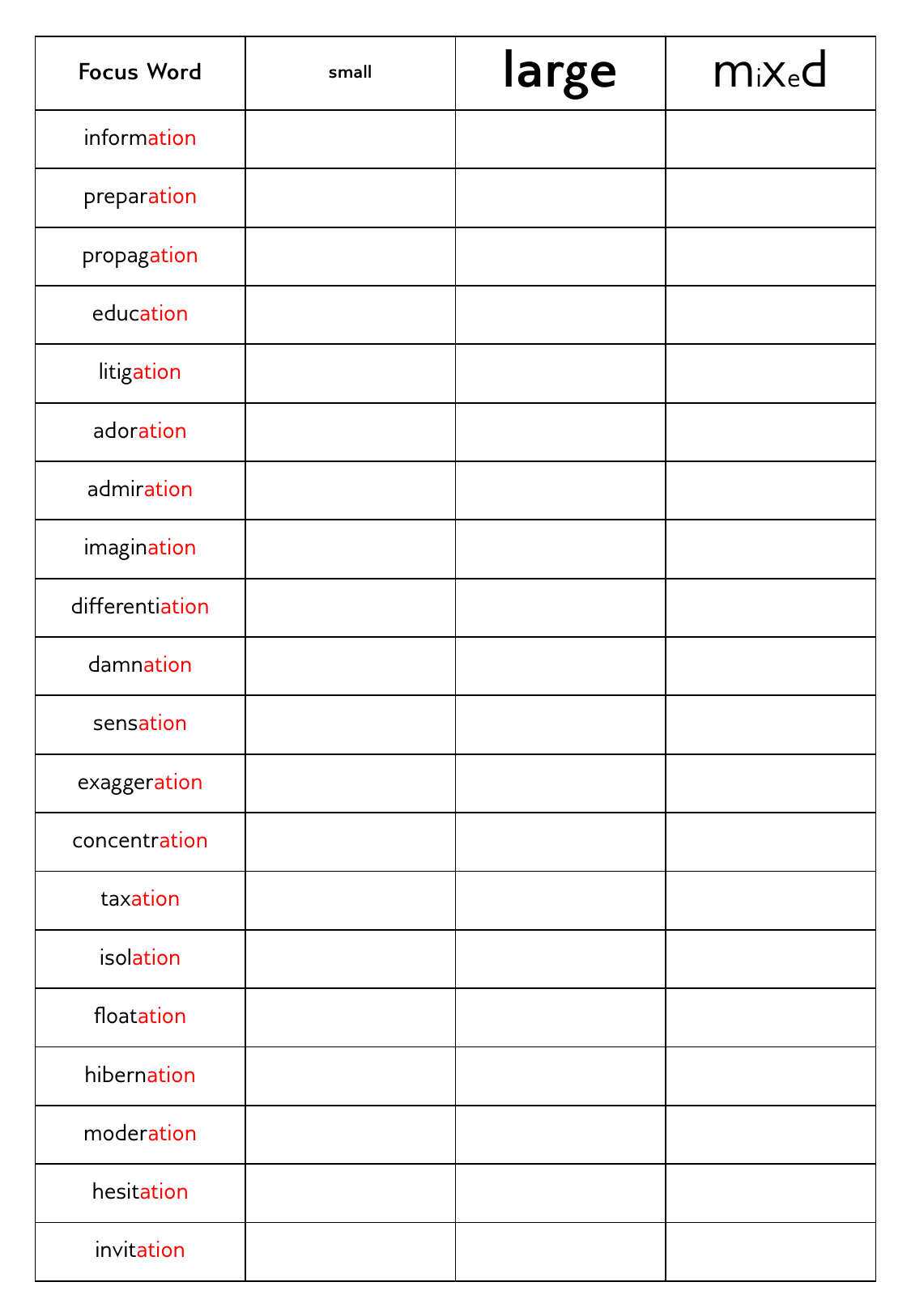

| Focus Word | small | large | mixed |
| --- | --- | --- | --- |
| information |  |  |  |
| preparation |  |  |  |
| propagation |  |  |  |
| education |  |  |  |
| litigation |  |  |  |
| adoration |  |  |  |
| admiration |  |  |  |
| imagination |  |  |  |
| differentiation |  |  |  |
| damnation |  |  |  |
| sensation |  |  |  |
| exaggeration |  |  |  |
| concentration |  |  |  |
| taxation |  |  |  |
| isolation |  |  |  |
| floatation |  |  |  |
| hibernation |  |  |  |
| moderation |  |  |  |
| hesitation |  |  |  |
| invitation |  |  |  |